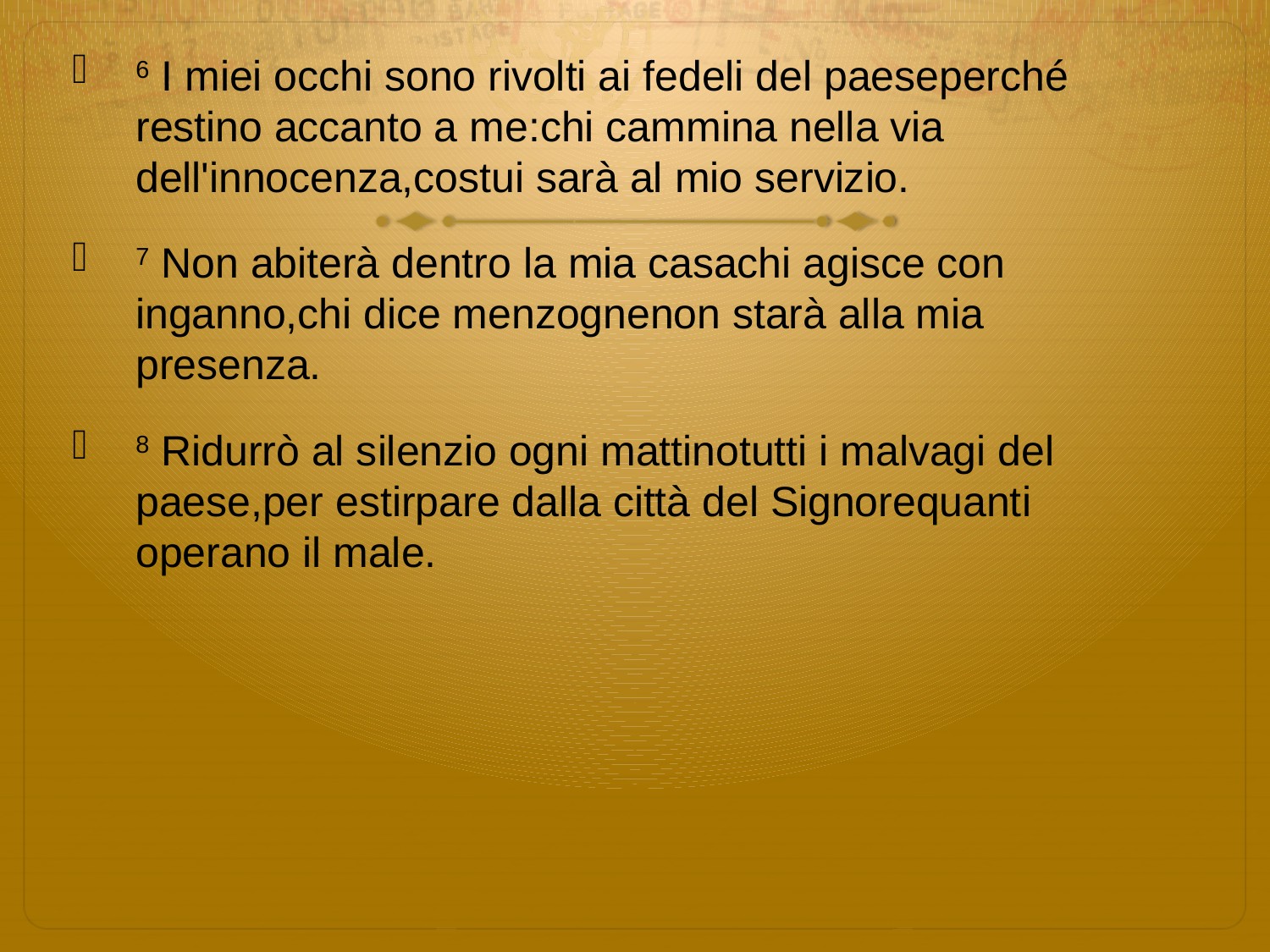

6 I miei occhi sono rivolti ai fedeli del paese perché restino accanto a me: chi cammina nella via dell'innocenza, costui sarà al mio servizio.
7 Non abiterà dentro la mia casa chi agisce con inganno, chi dice menzogne non starà alla mia presenza.
8 Ridurrò al silenzio ogni mattino tutti i malvagi del paese, per estirpare dalla città del Signore quanti operano il male.